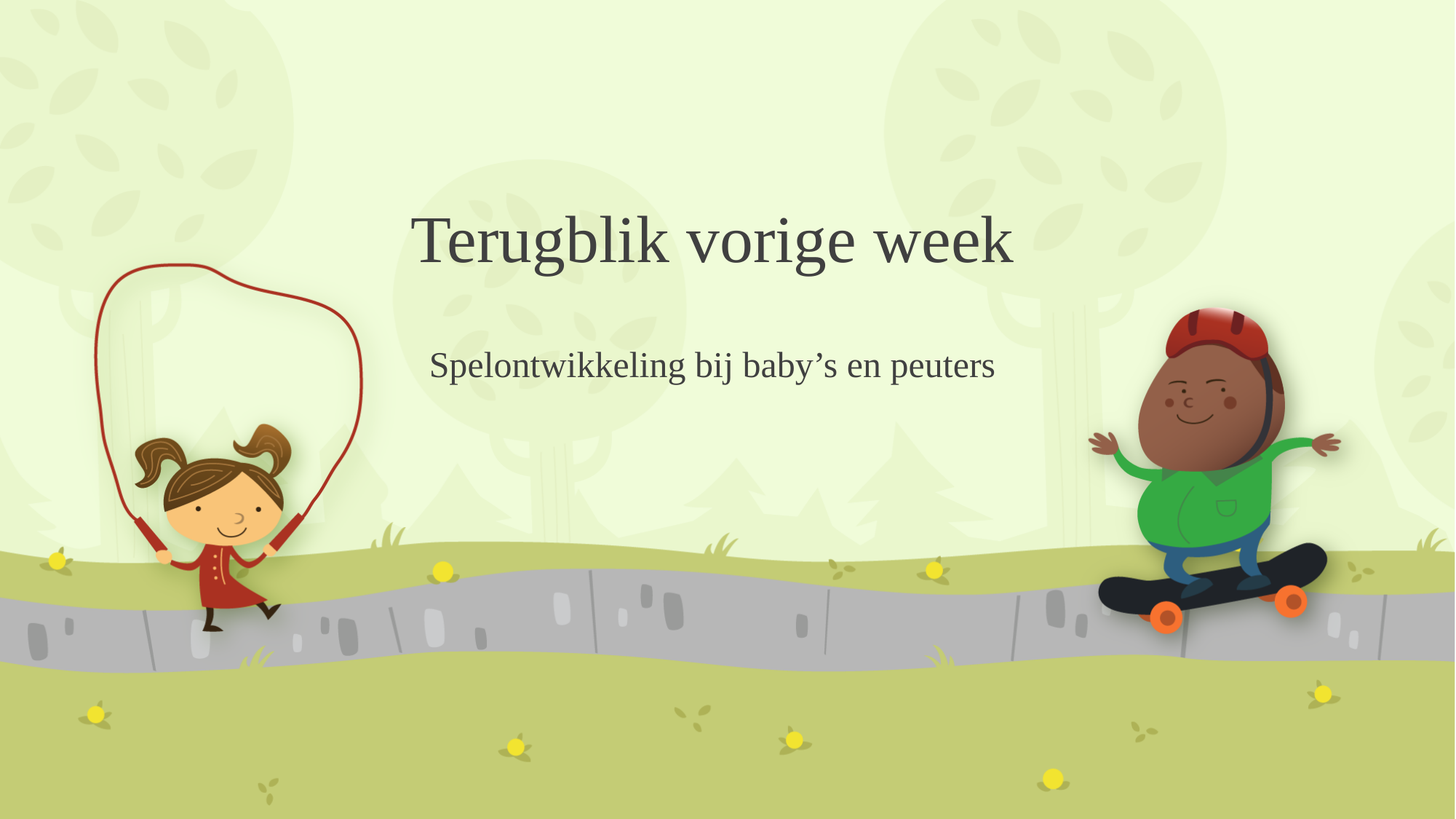

# Terugblik vorige week
Spelontwikkeling bij baby’s en peuters